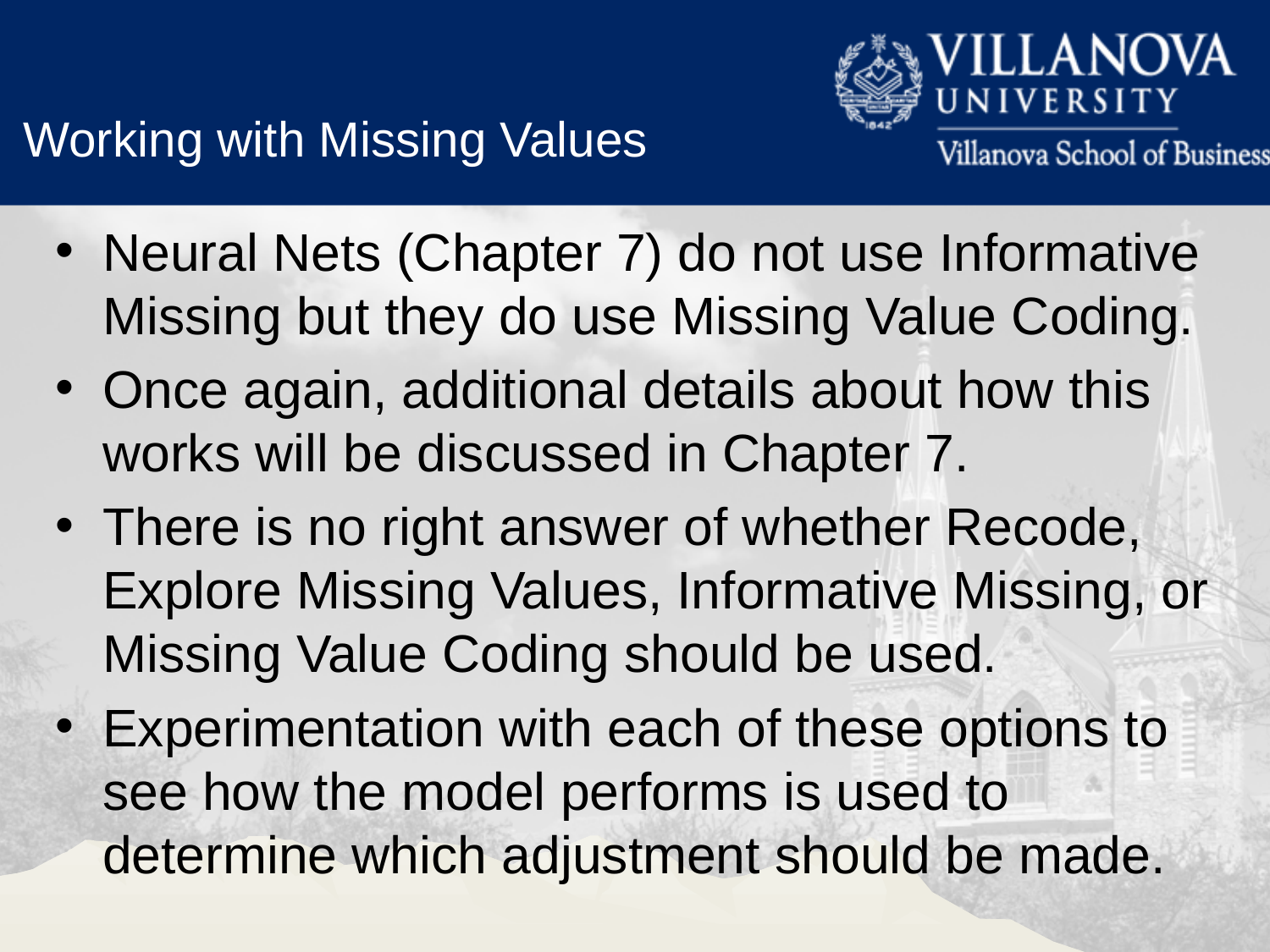

Working with Missing Values
Neural Nets (Chapter 7) do not use Informative Missing but they do use Missing Value Coding.
Once again, additional details about how this works will be discussed in Chapter 7.
There is no right answer of whether Recode, Explore Missing Values, Informative Missing, or Missing Value Coding should be used.
Experimentation with each of these options to see how the model performs is used to determine which adjustment should be made.